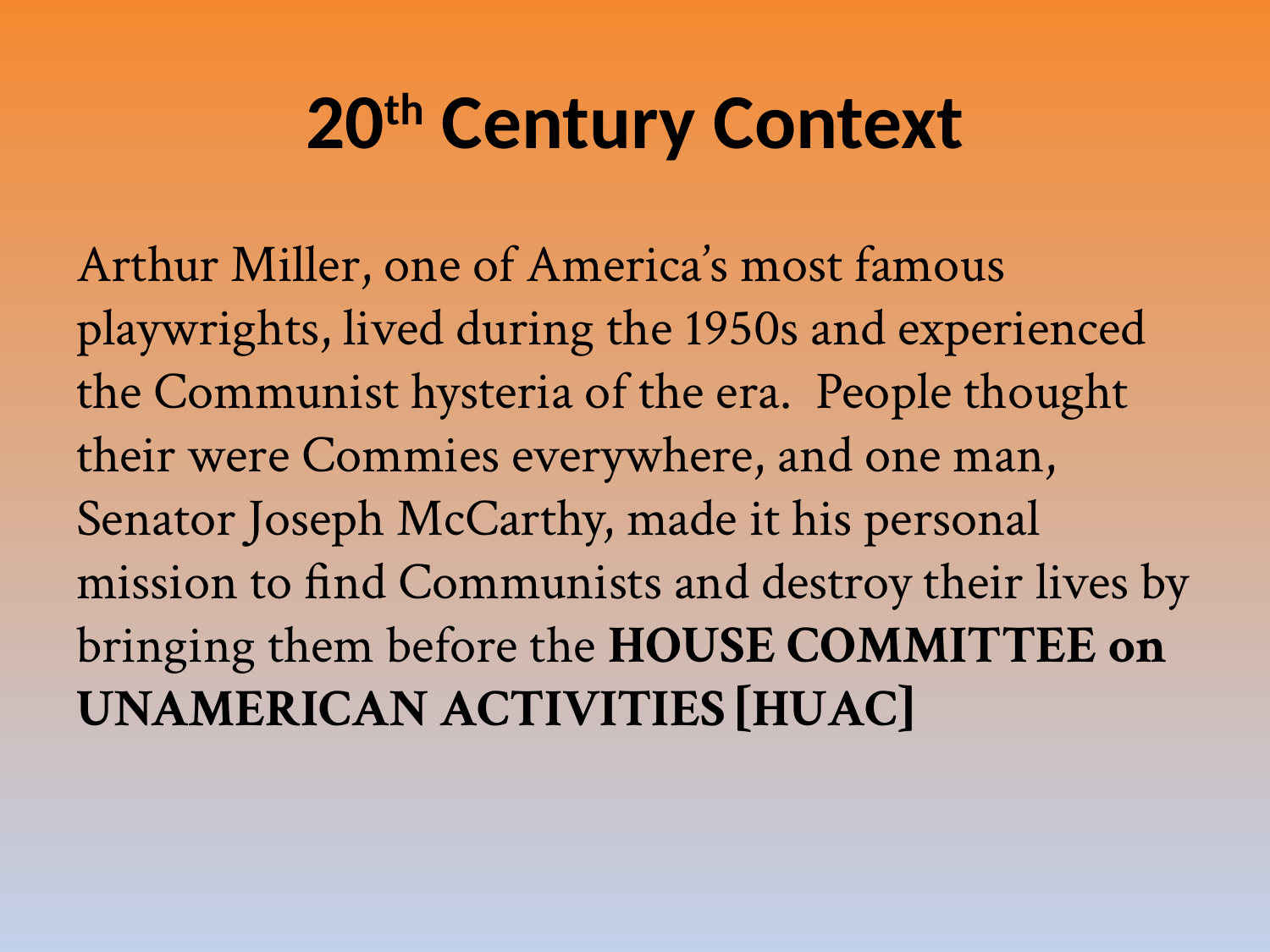

# 20th Century Context
Arthur Miller, one of America’s most famous playwrights, lived during the 1950s and experienced the Communist hysteria of the era.  People thought their were Commies everywhere, and one man, Senator Joseph McCarthy, made it his personal mission to find Communists and destroy their lives by bringing them before the HOUSE COMMITTEE on UNAMERICAN ACTIVITIES [HUAC]